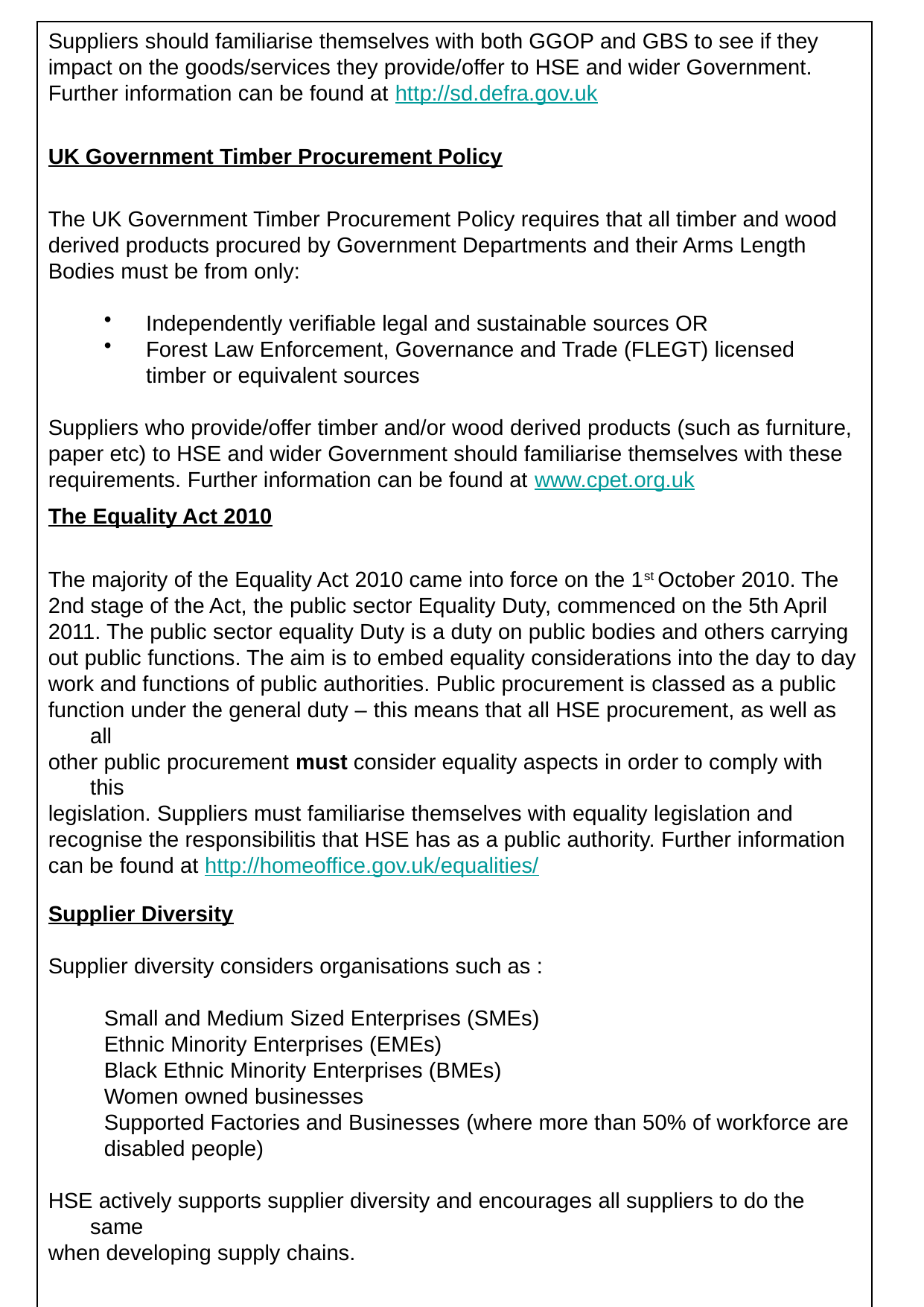

Suppliers should familiarise themselves with both GGOP and GBS to see if they
impact on the goods/services they provide/offer to HSE and wider Government.
Further information can be found at http://sd.defra.gov.uk

UK Government Timber Procurement Policy

The UK Government Timber Procurement Policy requires that all timber and wood
derived products procured by Government Departments and their Arms Length
Bodies must be from only:

Independently verifiable legal and sustainable sources OR
Forest Law Enforcement, Governance and Trade (FLEGT) licensed timber or equivalent sources

Suppliers who provide/offer timber and/or wood derived products (such as furniture,
paper etc) to HSE and wider Government should familiarise themselves with these
requirements. Further information can be found at www.cpet.org.uk
The Equality Act 2010

The majority of the Equality Act 2010 came into force on the 1st October 2010. The
2nd stage of the Act, the public sector Equality Duty, commenced on the 5th April
2011. The public sector equality Duty is a duty on public bodies and others carrying
out public functions. The aim is to embed equality considerations into the day to day
work and functions of public authorities. Public procurement is classed as a public
function under the general duty – this means that all HSE procurement, as well as all
other public procurement must consider equality aspects in order to comply with this
legislation. Suppliers must familiarise themselves with equality legislation and
recognise the responsibilitis that HSE has as a public authority. Further information
can be found at http://homeoffice.gov.uk/equalities/

Supplier Diversity

Supplier diversity considers organisations such as :

Small and Medium Sized Enterprises (SMEs)
Ethnic Minority Enterprises (EMEs)
Black Ethnic Minority Enterprises (BMEs)
Women owned businesses
Supported Factories and Businesses (where more than 50% of workforce are
disabled people)

HSE actively supports supplier diversity and encourages all suppliers to do the same
when developing supply chains.